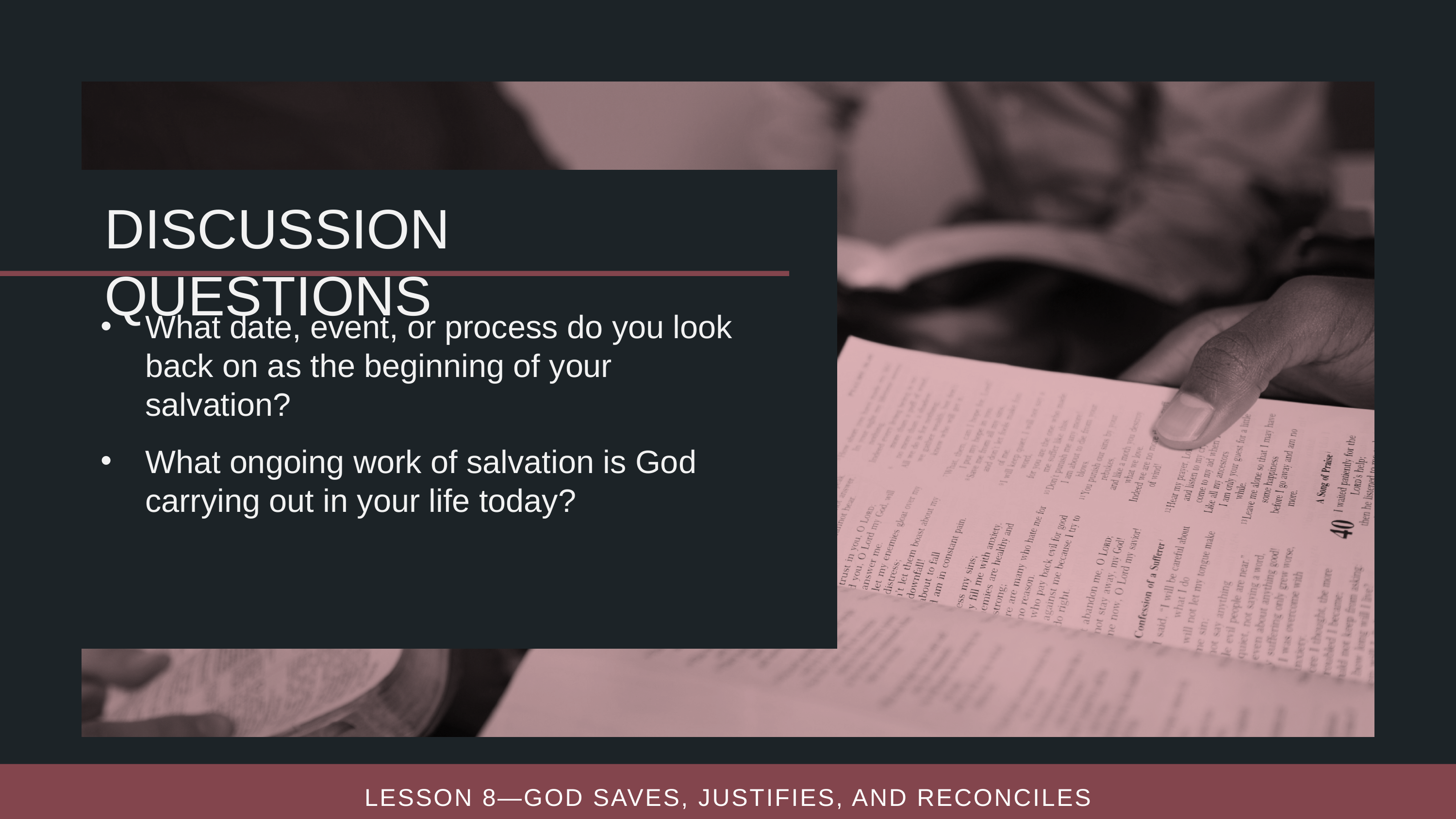

What date, event, or process do you look back on as the beginning of your salvation?
What ongoing work of salvation is God carrying out in your life today?